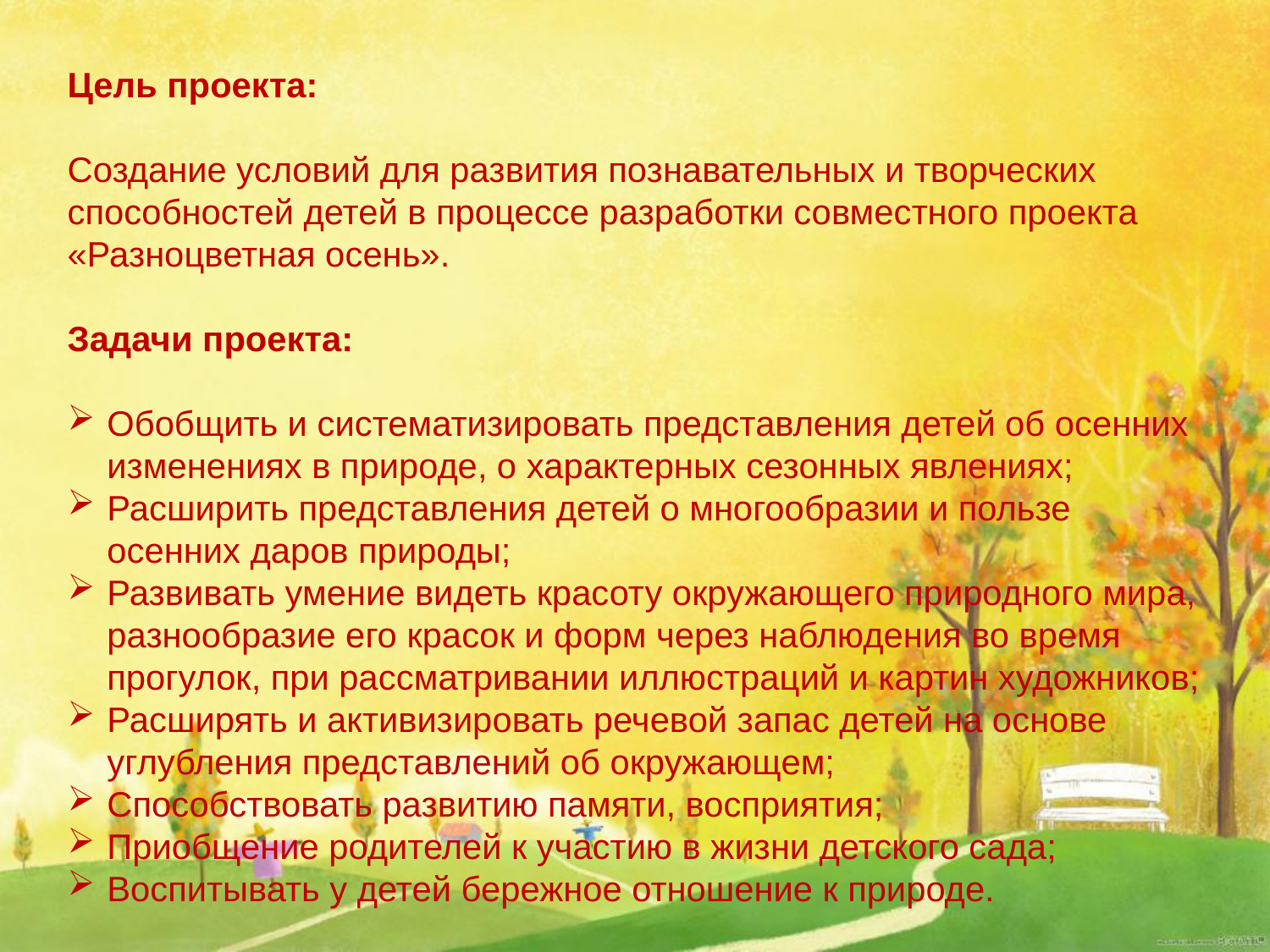

Цель проекта:

Создание условий для развития познавательных и творческих способностей детей в процессе разработки совместного проекта «Разноцветная осень».

Задачи проекта:

Обобщить и систематизировать представления детей об осенних изменениях в природе, о характерных сезонных явлениях;
Расширить представления детей о многообразии и пользе осенних даров природы;
Развивать умение видеть красоту окружающего природного мира, разнообразие его красок и форм через наблюдения во время прогулок, при рассматривании иллюстраций и картин художников;
Расширять и активизировать речевой запас детей на основе углубления представлений об окружающем;
Способствовать развитию памяти, восприятия;
Приобщение родителей к участию в жизни детского сада;
Воспитывать у детей бережное отношение к природе.